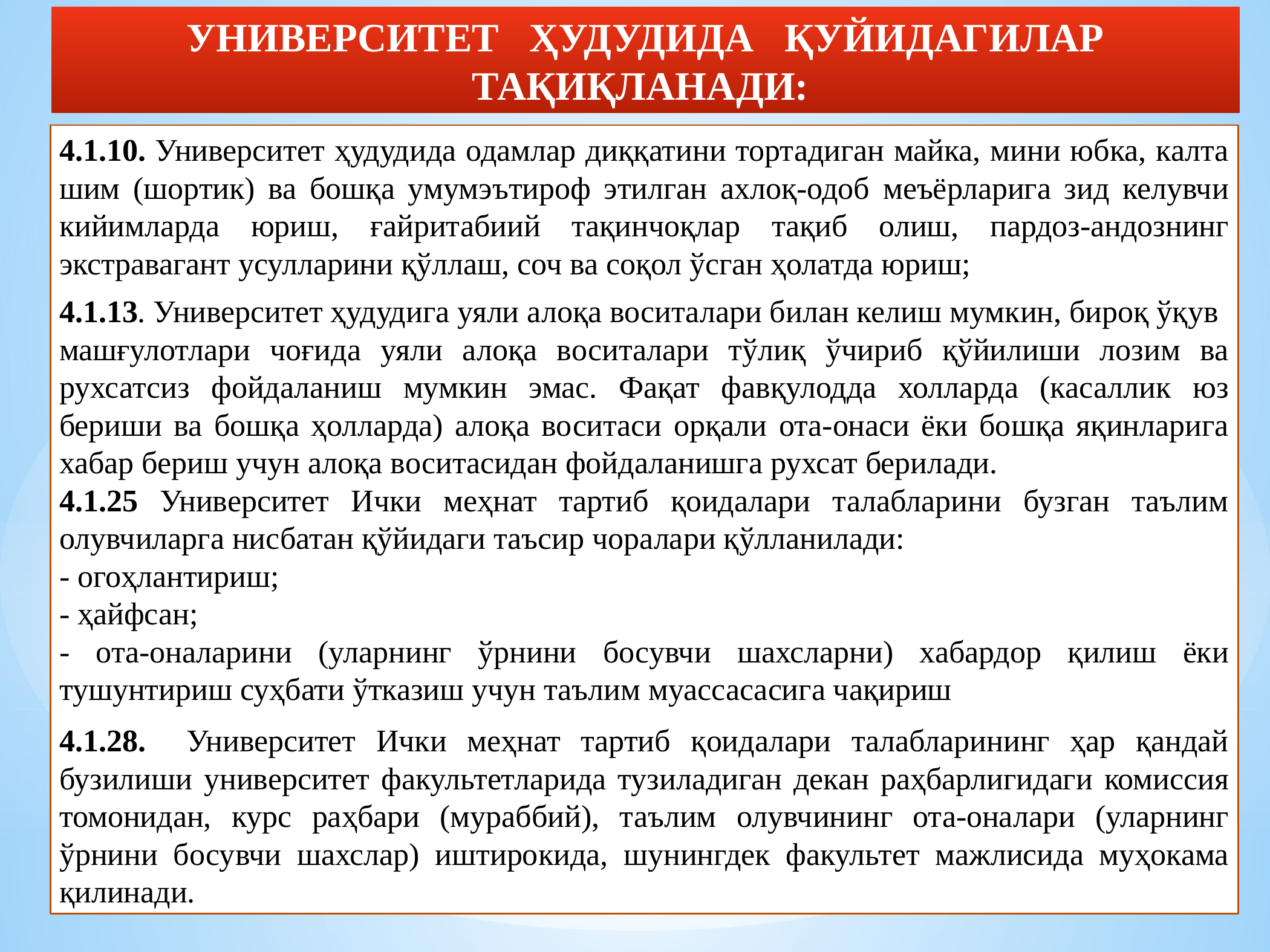

УНИВЕРСИТЕТ   ҲУДУДИДА   ҚУЙИДАГИЛАР ТАҚИҚЛАНАДИ:
4.1.10. Университет ҳудудида одамлар диққатини тортадиган майка, мини юбка, калта шим (шортик) ва бошқа умумэътироф этилган ахлоқ-одоб меъёрларига зид келувчи кийимларда юриш, ғайритабиий тақинчоқлар тақиб олиш, пардоз-андознинг экстравагант усулларини қўллаш, соч ва соқол ўсган ҳолатда юриш;

4.1.13. Университет ҳудудига уяли алоқа воситалари билан келиш мумкин, бироқ ўқув
машғулотлари чоғида уяли алоқа воситалари тўлиқ ўчириб қўйилиши лозим ва рухсатсиз фойдаланиш мумкин эмас. Фақат фавқулодда холларда (касаллик юз бериши ва бошқа ҳолларда) алоқа воситаси орқали ота-онаси ёки бошқа яқинларига хабар бериш учун алоқа воситасидан фойдаланишга рухсат берилади.
4.1.25 Университет Ички меҳнат тартиб қоидалари талабларини бузган таълим олувчиларга нисбатан қўйидаги таъсир чоралари қўлланилади:
- огоҳлантириш;
- ҳайфсан;
- ота-оналарини (уларнинг ўрнини босувчи шахсларни) хабардор қилиш ёки тушунтириш суҳбати ўтказиш учун таълим муассасасига чақириш

4.1.28.  Университет Ички меҳнат тартиб қоидалари талабларининг ҳар қандай бузилиши университет факультетларида тузиладиган декан раҳбарлигидаги комиссия томонидан, курс раҳбари (мураббий), таълим олувчининг ота-оналари (уларнинг ўрнини босувчи шахслар) иштирокида, шунингдек факультет мажлисида муҳокама қилинади.